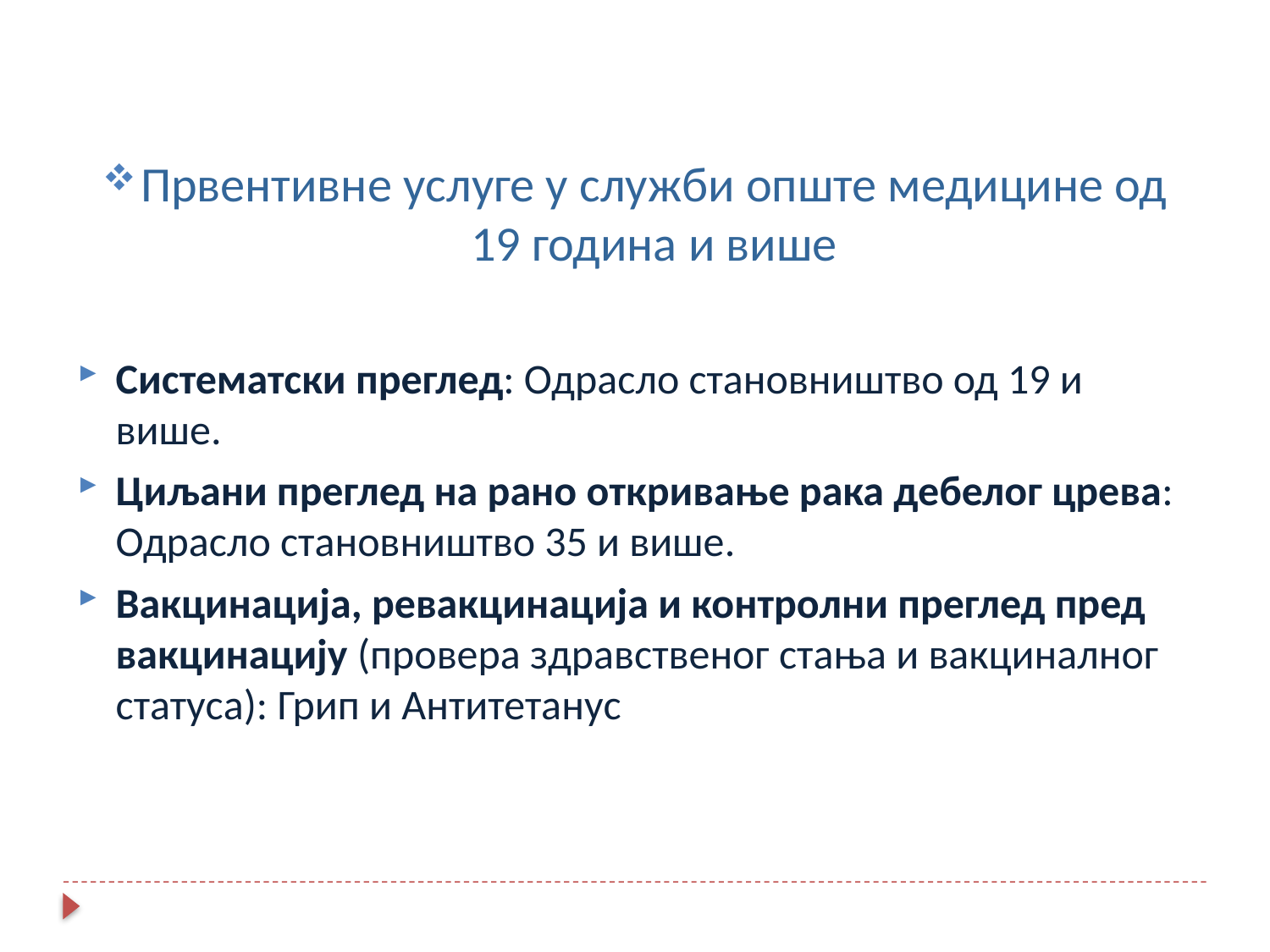

Првентивне услуге у служби опште медицине од 19 година и више

Систематски преглед: Одрасло становништво од 19 и више.
Циљани преглед на рано откривање рака дебелог црева: Одрасло становништво 35 и више.
Вакцинација, ревакцинација и контролни преглед пред вакцинацију (провера здравственог стања и вакциналног статуса): Грип и Антитетанус